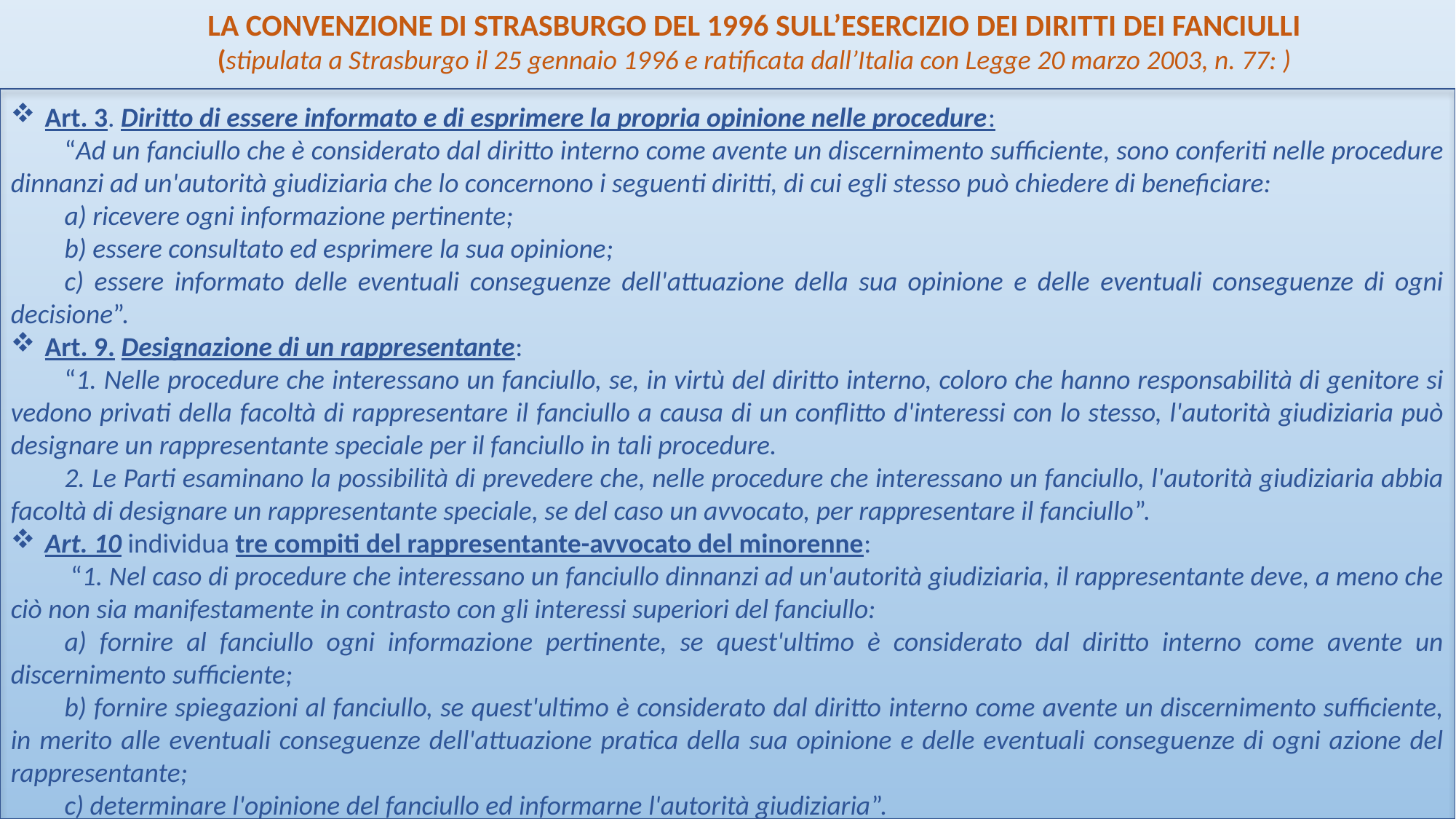

LA CONVENZIONE DI STRASBURGO DEL 1996 SULL’ESERCIZIO DEI DIRITTI DEI FANCIULLI
(stipulata a Strasburgo il 25 gennaio 1996 e ratificata dall’Italia con Legge 20 marzo 2003, n. 77: )

Art. 3. Diritto di essere informato e di esprimere la propria opinione nelle procedure:
“Ad un fanciullo che è considerato dal diritto interno come avente un discernimento sufficiente, sono conferiti nelle procedure dinnanzi ad un'autorità giudiziaria che lo concernono i seguenti diritti, di cui egli stesso può chiedere di beneficiare:
a) ricevere ogni informazione pertinente;
b) essere consultato ed esprimere la sua opinione;
c) essere informato delle eventuali conseguenze dell'attuazione della sua opinione e delle eventuali conseguenze di ogni decisione”.
Art. 9. Designazione di un rappresentante:
“1. Nelle procedure che interessano un fanciullo, se, in virtù del diritto interno, coloro che hanno responsabilità di genitore si vedono privati della facoltà di rappresentare il fanciullo a causa di un conflitto d'interessi con lo stesso, l'autorità giudiziaria può designare un rappresentante speciale per il fanciullo in tali procedure.
2. Le Parti esaminano la possibilità di prevedere che, nelle procedure che interessano un fanciullo, l'autorità giudiziaria abbia facoltà di designare un rappresentante speciale, se del caso un avvocato, per rappresentare il fanciullo”.
Art. 10 individua tre compiti del rappresentante-avvocato del minorenne:
 “1. Nel caso di procedure che interessano un fanciullo dinnanzi ad un'autorità giudiziaria, il rappresentante deve, a meno che ciò non sia manifestamente in contrasto con gli interessi superiori del fanciullo:
a) fornire al fanciullo ogni informazione pertinente, se quest'ultimo è considerato dal diritto interno come avente un discernimento sufficiente;
b) fornire spiegazioni al fanciullo, se quest'ultimo è considerato dal diritto interno come avente un discernimento sufficiente, in merito alle eventuali conseguenze dell'attuazione pratica della sua opinione e delle eventuali conseguenze di ogni azione del rappresentante;
c) determinare l'opinione del fanciullo ed informarne l'autorità giudiziaria”.